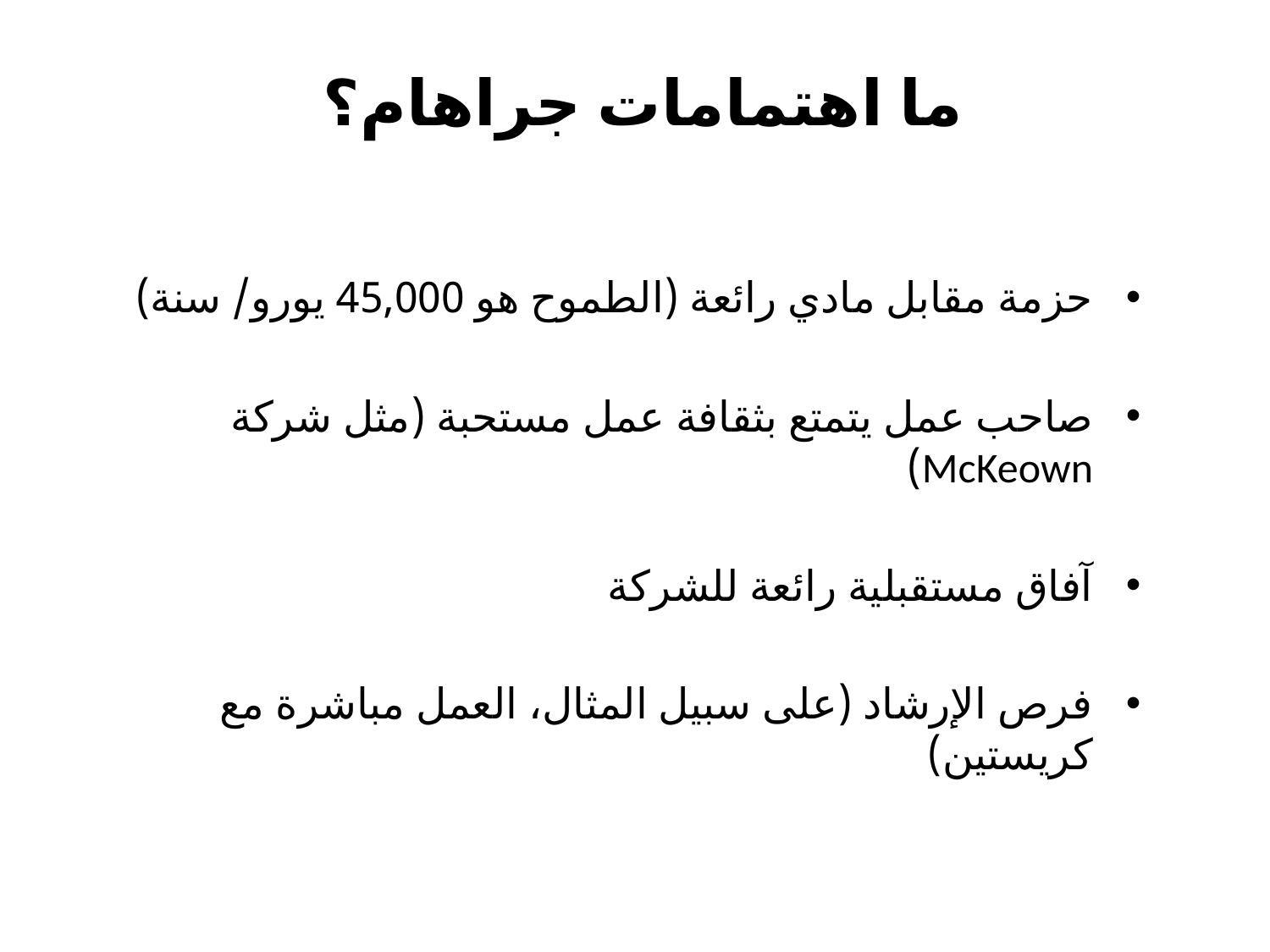

# ما اهتمامات جراهام؟
حزمة مقابل مادي رائعة (الطموح هو 45,000 يورو/ سنة)

صاحب عمل يتمتع بثقافة عمل مستحبة (مثل شركة McKeown)

آفاق مستقبلية رائعة للشركة

فرص الإرشاد (على سبيل المثال، العمل مباشرة مع كريستين)